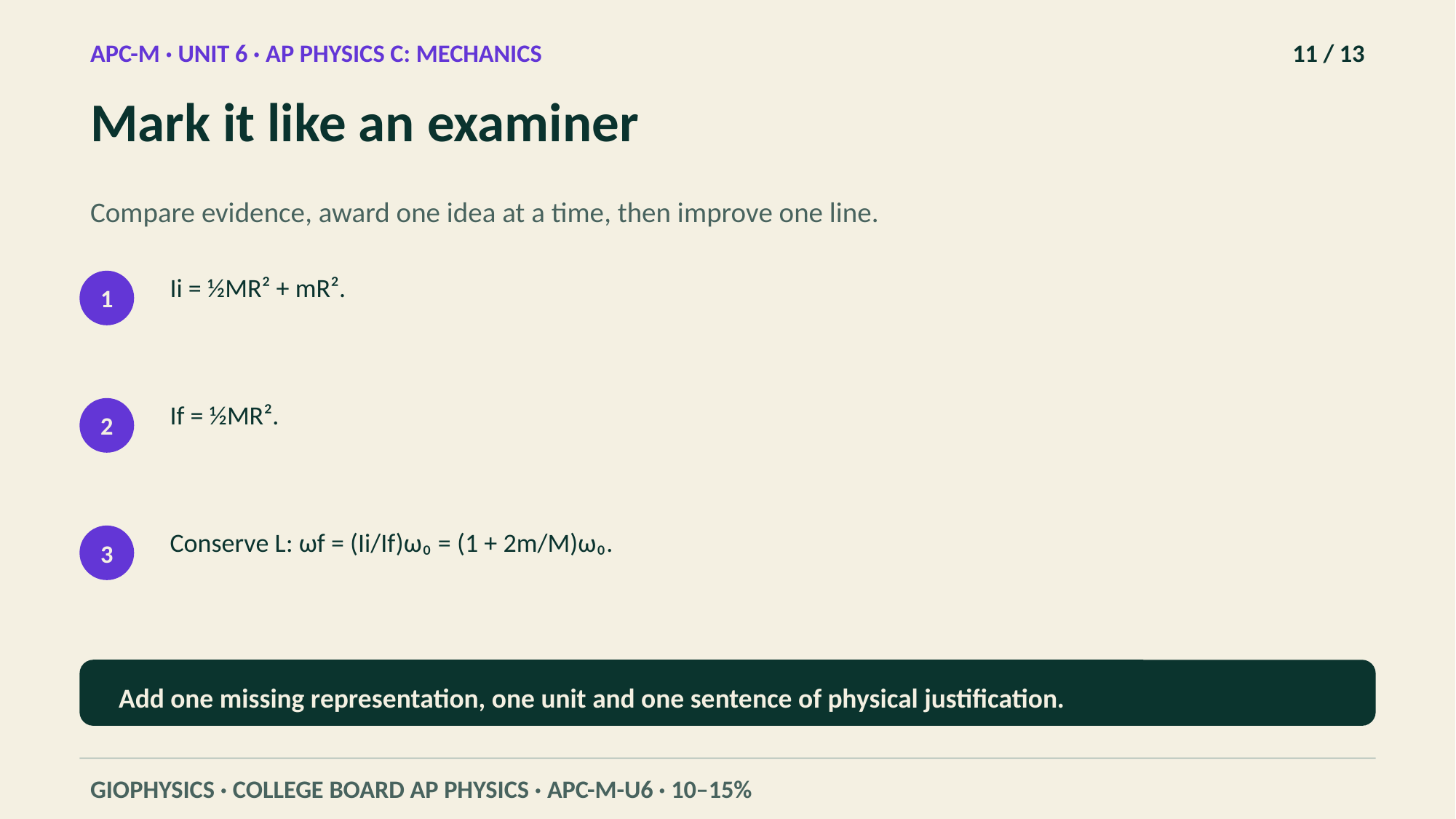

APC-M · UNIT 6 · AP PHYSICS C: MECHANICS
11 / 13
Mark it like an examiner
Compare evidence, award one idea at a time, then improve one line.
Ii = ½MR² + mR².

1
If = ½MR².

2
Conserve L: ωf = (Ii/If)ω₀ = (1 + 2m/M)ω₀.

3

Add one missing representation, one unit and one sentence of physical justification.

GIOPHYSICS · COLLEGE BOARD AP PHYSICS · APC-M-U6 · 10–15%